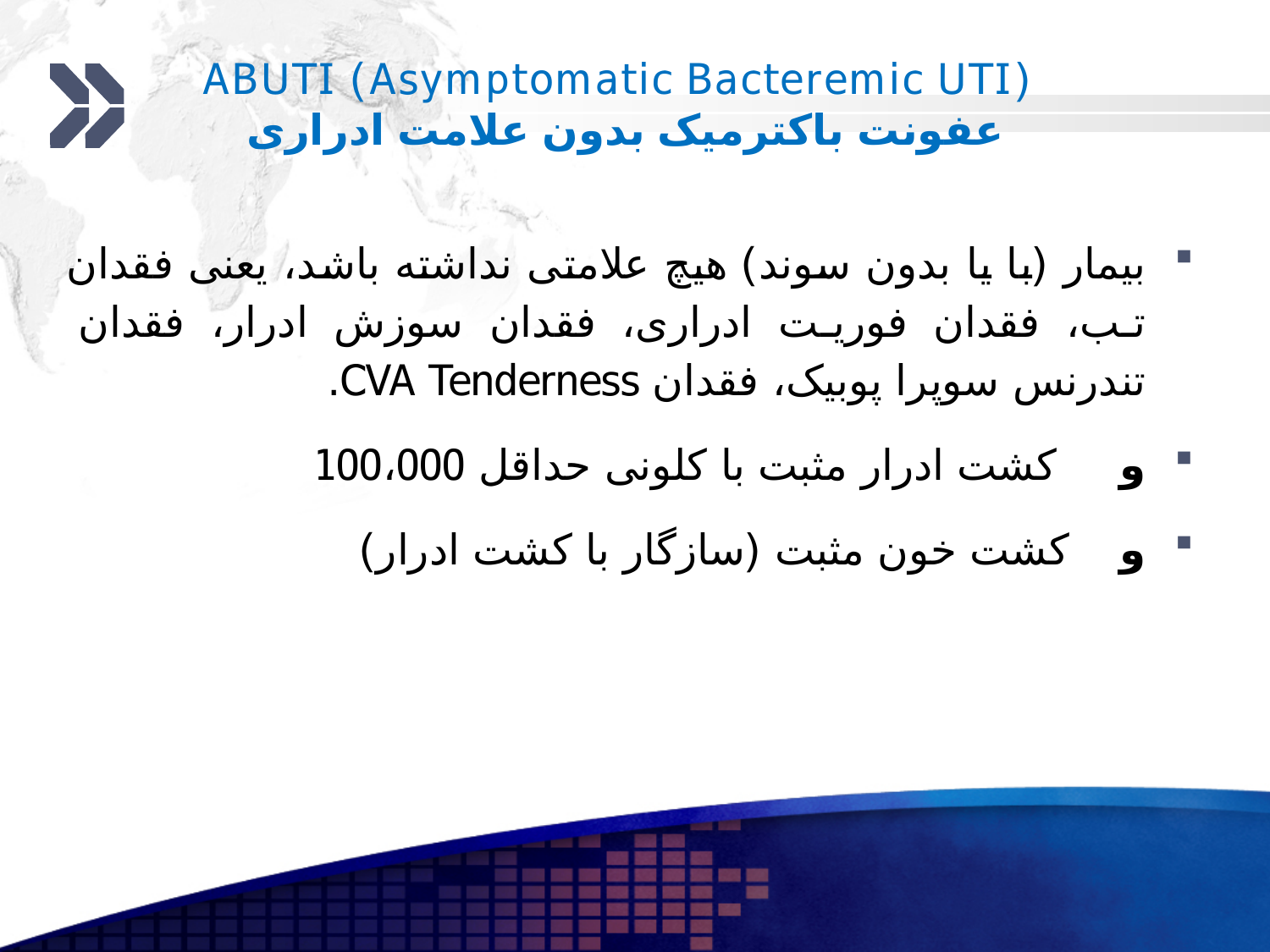

# ABUTI (Asymptomatic Bacteremic UTI) عفونت باکترمیک بدون علامت ادراری

بیمار (با یا بدون سوند) هیچ علامتی نداشته باشد، یعنی فقدان تب، فقدان فوریت ادراری، فقدان سوزش ادرار، فقدان تندرنس سوپرا پوبیک، فقدان CVA Tenderness.
و     کشت ادرار مثبت با کلونی حداقل 100،000
و    کشت خون مثبت (سازگار با کشت ادرار)